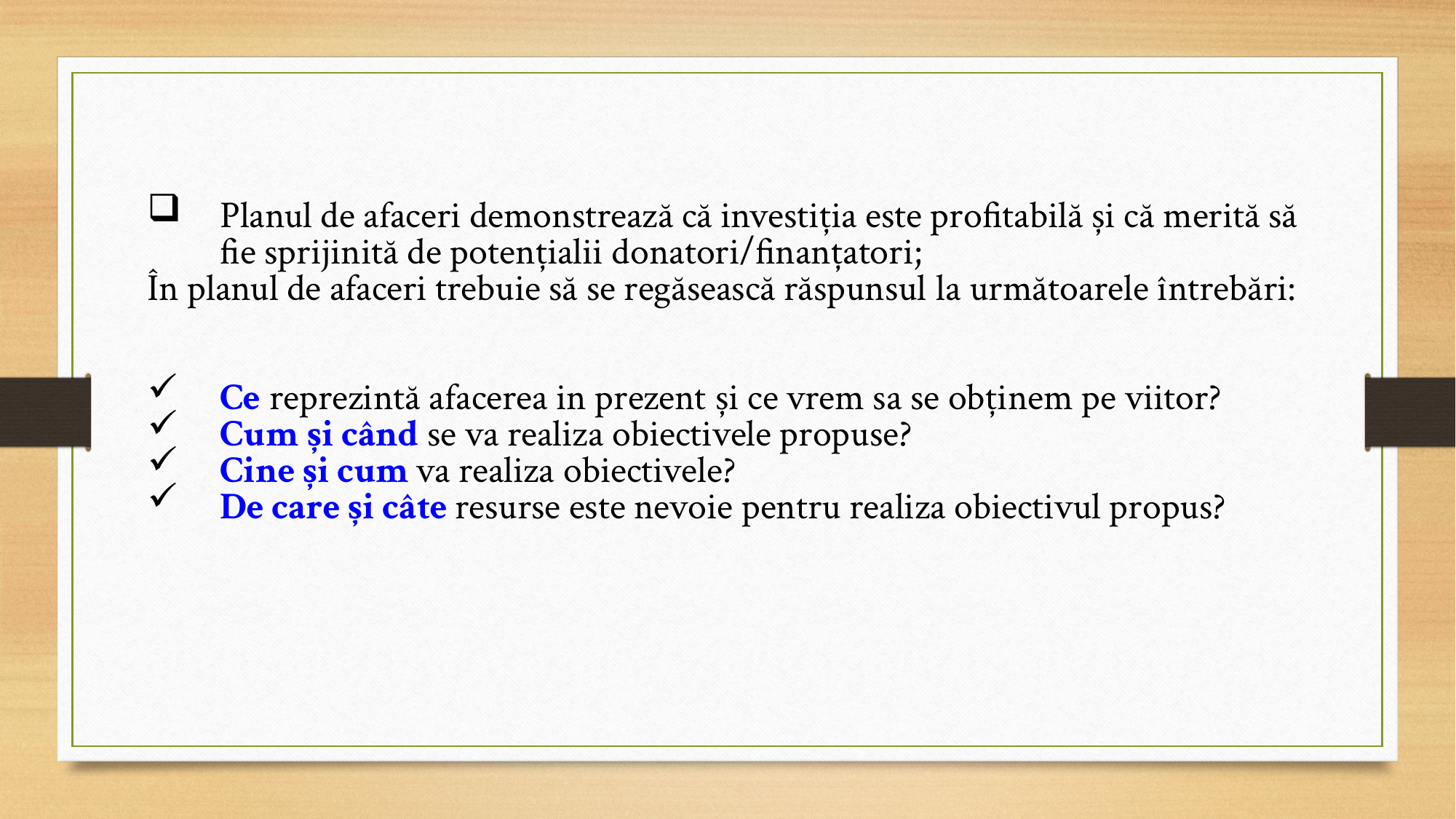

Planul de afaceri demonstrează că investiția este profitabilă și că merită să fie sprijinită de potenţialii donatori/finanţatori;
În planul de afaceri trebuie să se regăsească răspunsul la următoarele întrebări:

Ce reprezintă afacerea in prezent şi ce vrem sa se obţinem pe viitor?
Cum şi când se va realiza obiectivele propuse?
Cine şi cum va realiza obiectivele?
De care şi câte resurse este nevoie pentru realiza obiectivul propus?